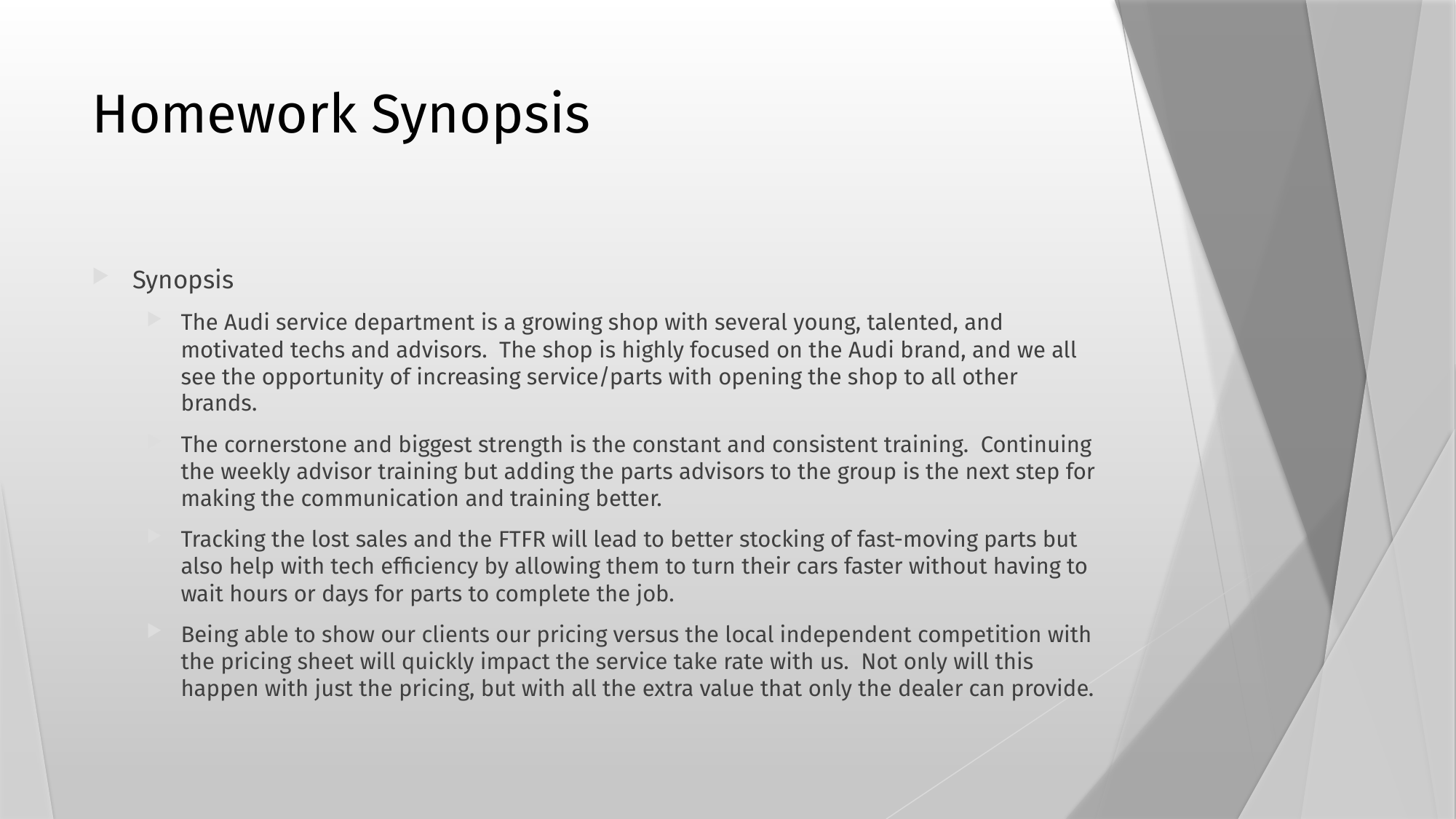

# Homework Synopsis
Synopsis
The Audi service department is a growing shop with several young, talented, and motivated techs and advisors.  The shop is highly focused on the Audi brand, and we all see the opportunity of increasing service/parts with opening the shop to all other brands.
The cornerstone and biggest strength is the constant and consistent training.  Continuing the weekly advisor training but adding the parts advisors to the group is the next step for making the communication and training better.
Tracking the lost sales and the FTFR will lead to better stocking of fast-moving parts but also help with tech efficiency by allowing them to turn their cars faster without having to wait hours or days for parts to complete the job.
Being able to show our clients our pricing versus the local independent competition with the pricing sheet will quickly impact the service take rate with us.  Not only will this happen with just the pricing, but with all the extra value that only the dealer can provide.